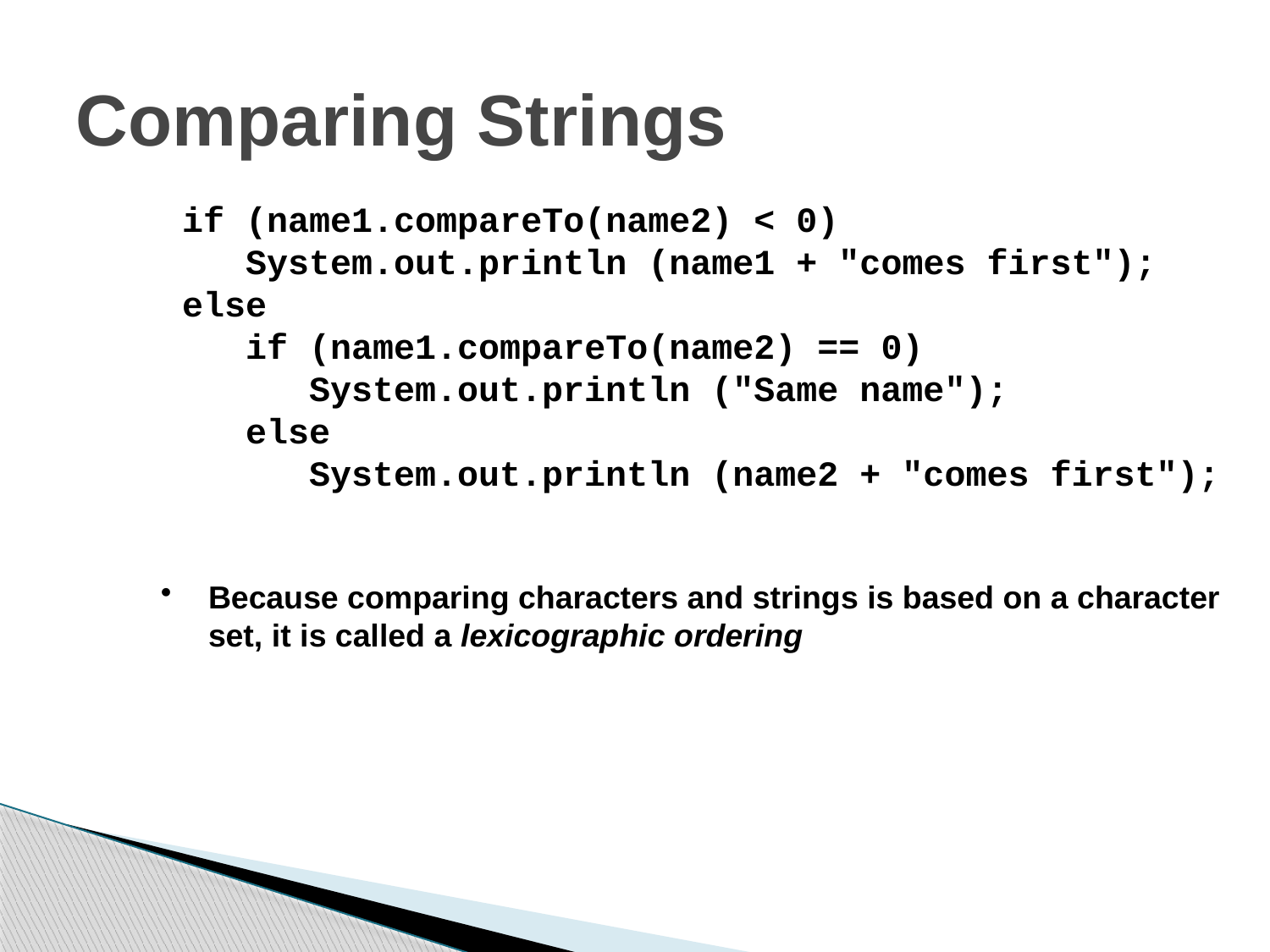

# Comparing Strings
if (name1.compareTo(name2) < 0)
   System.out.println (name1 + "comes first");
else
   if (name1.compareTo(name2) == 0)
      System.out.println ("Same name");
   else
      System.out.println (name2 + "comes first");

Because comparing characters and strings is based on a character set, it is called a lexicographic ordering